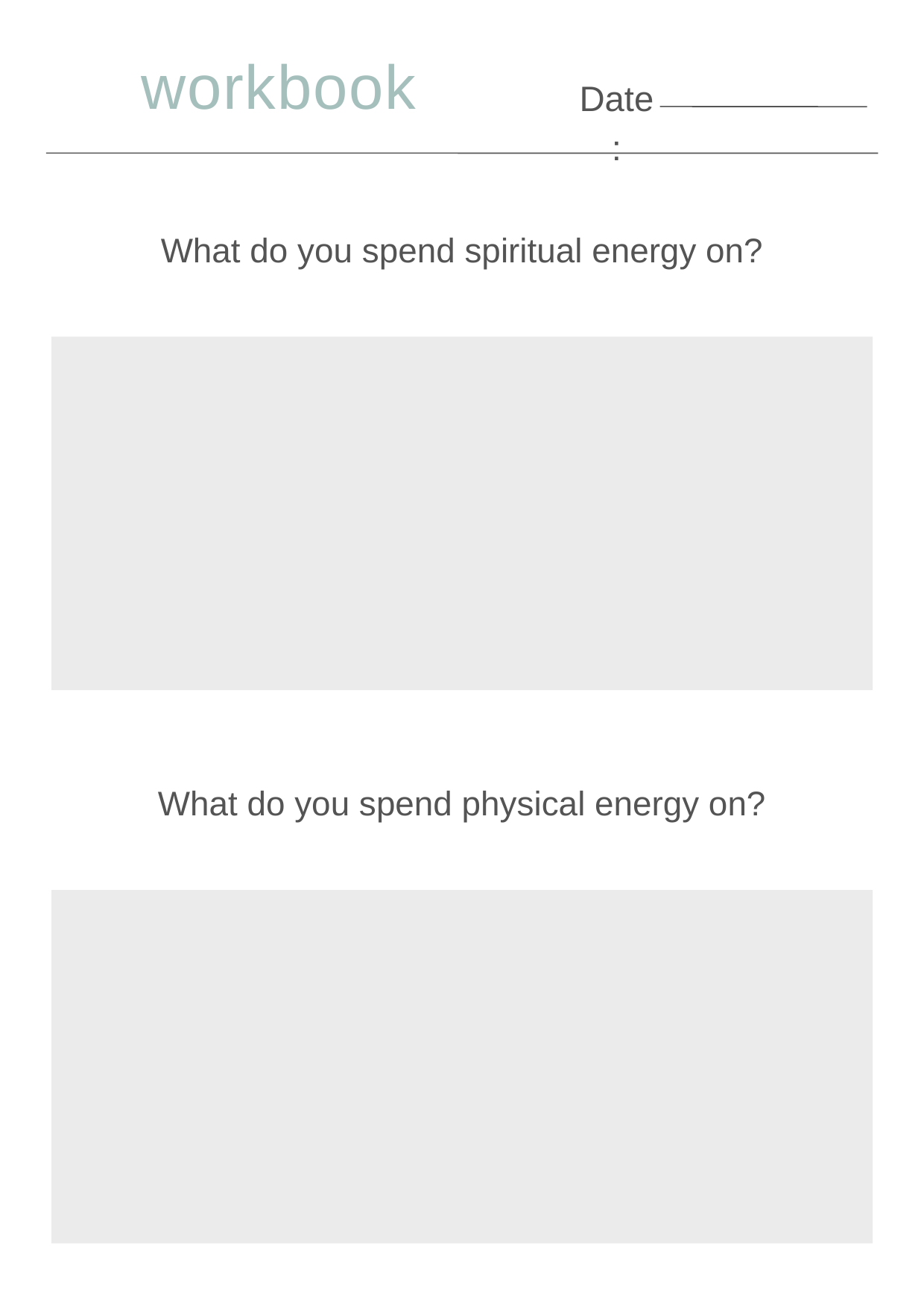

workbook
Date:

What do you spend spiritual energy on?

What do you spend physical energy on?